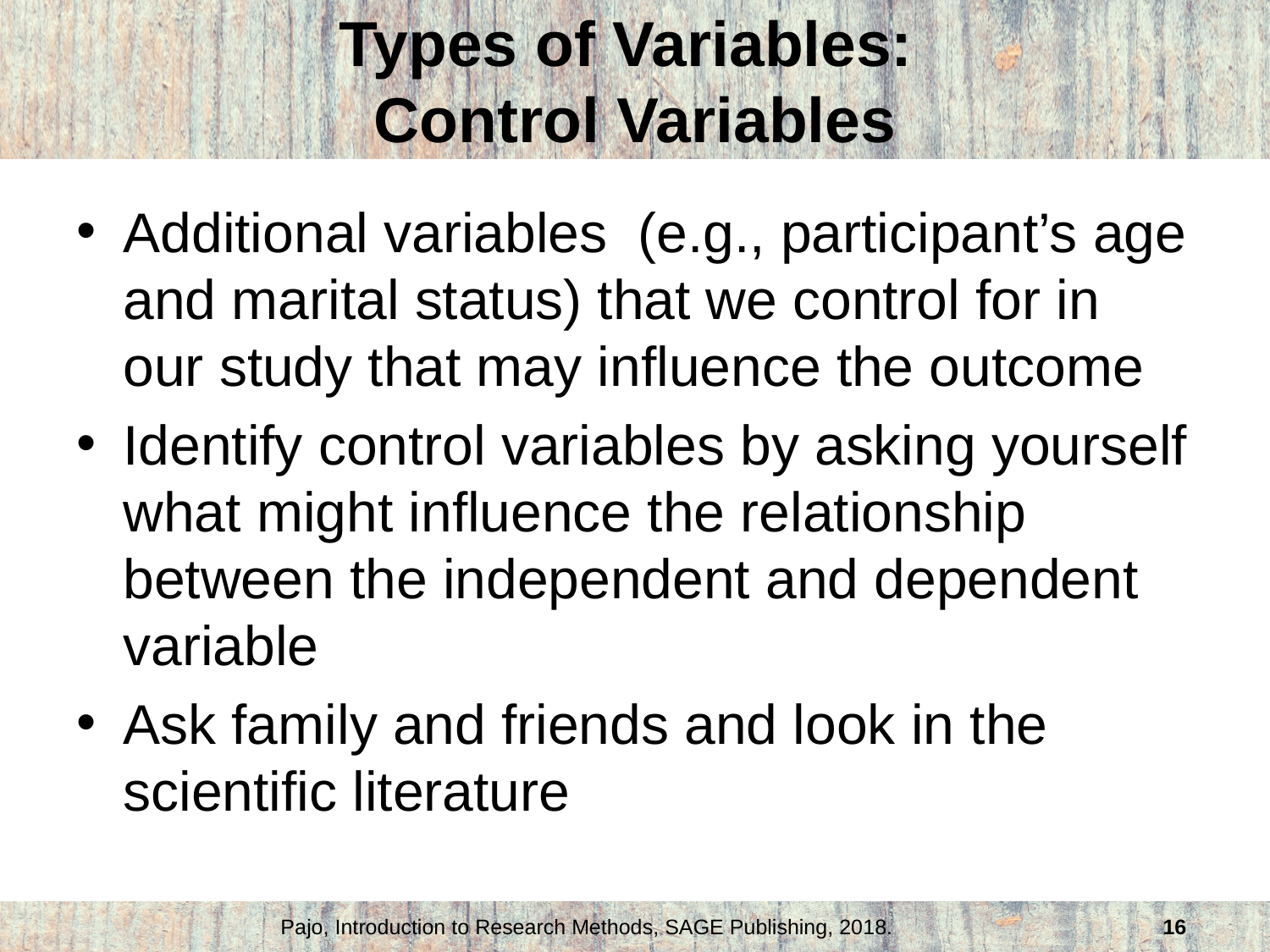

# Types of Variables: Control Variables
Additional variables  (e.g., participant’s age and marital status) that we control for in our study that may influence the outcome
Identify control variables by asking yourself what might influence the relationship between the independent and dependent variable
Ask family and friends and look in the scientific literature
Pajo, Introduction to Research Methods, SAGE Publishing, 2018.
16